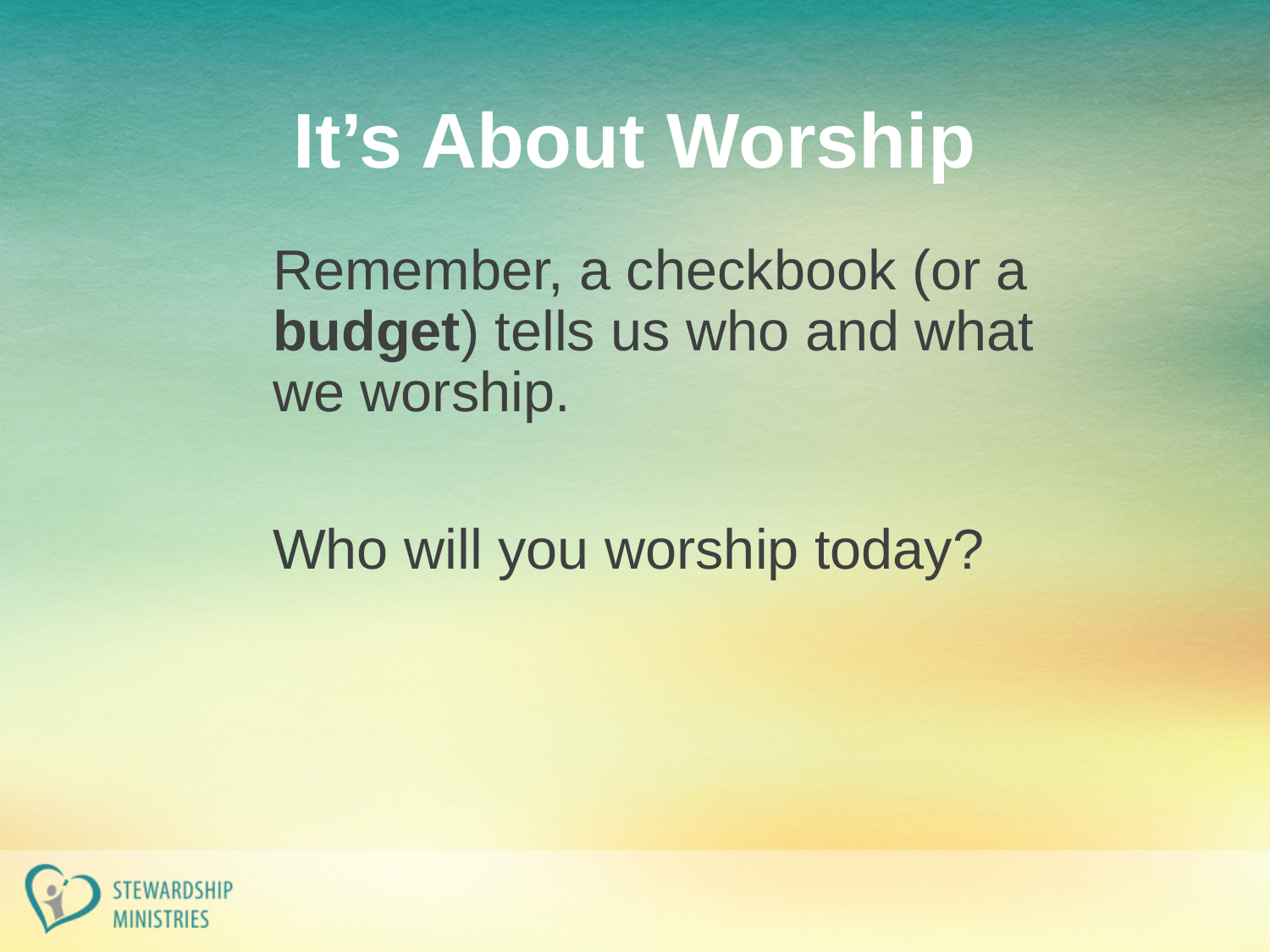

# It’s About Worship
Remember, a checkbook (or a budget) tells us who and what we worship.

Who will you worship today?